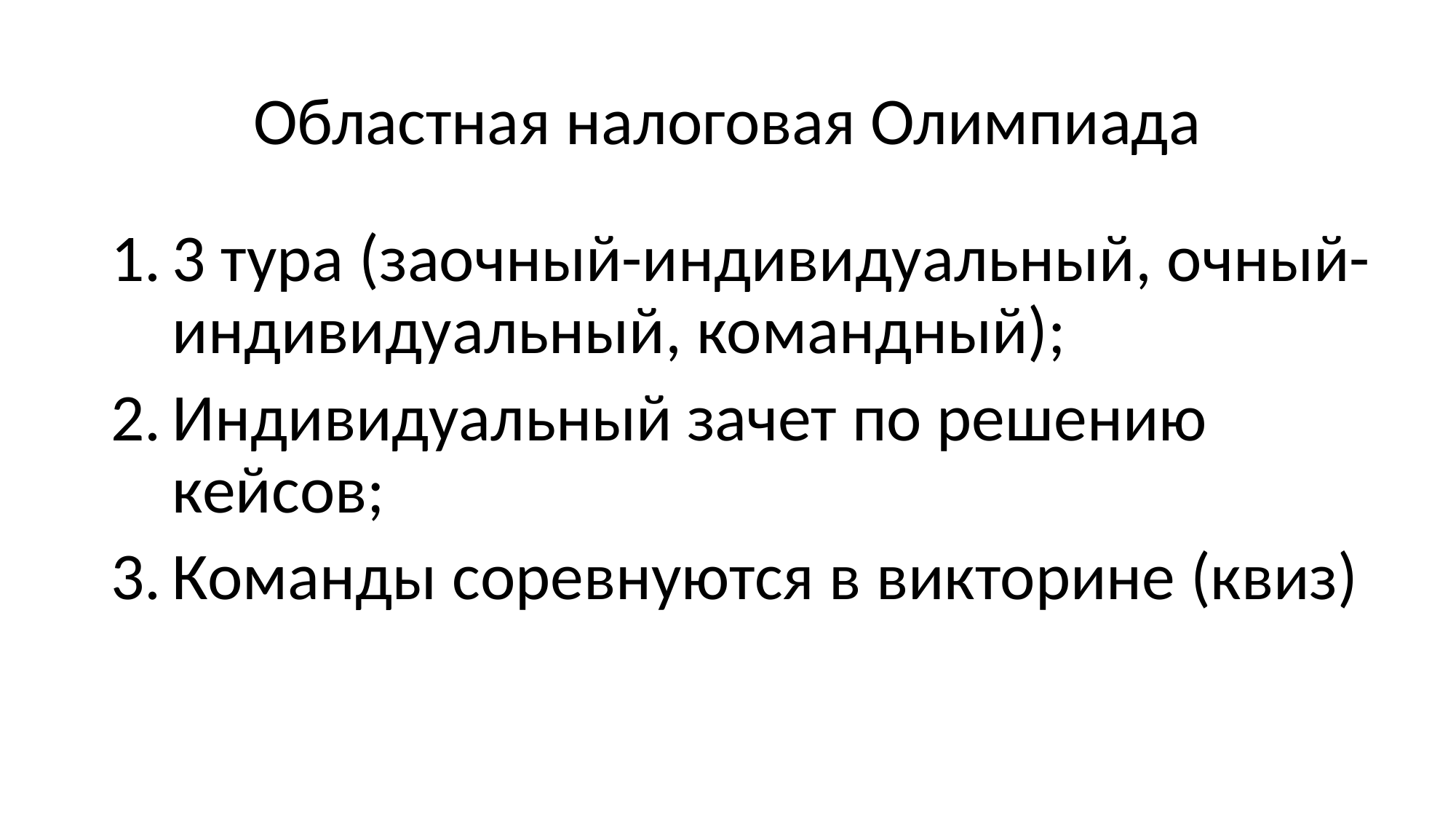

# Областная налоговая Олимпиада
3 тура (заочный-индивидуальный, очный-индивидуальный, командный);
Индивидуальный зачет по решению кейсов;
Команды соревнуются в викторине (квиз)